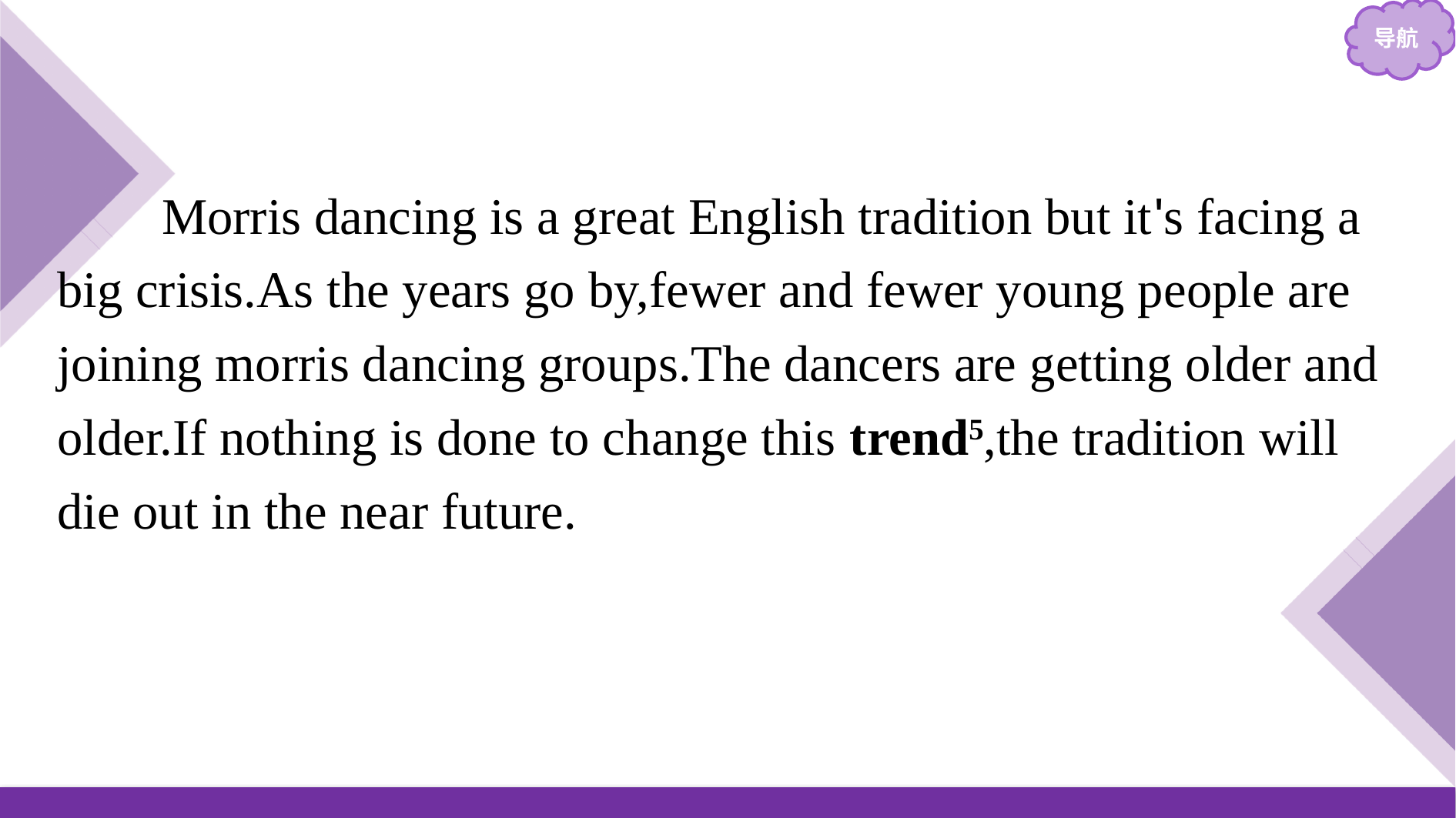

Morris dancing is a great English tradition but it's facing a big crisis.As the years go by,fewer and fewer young people are joining morris dancing groups.The dancers are getting older and older.If nothing is done to change this trend5,the tradition will die out in the near future.